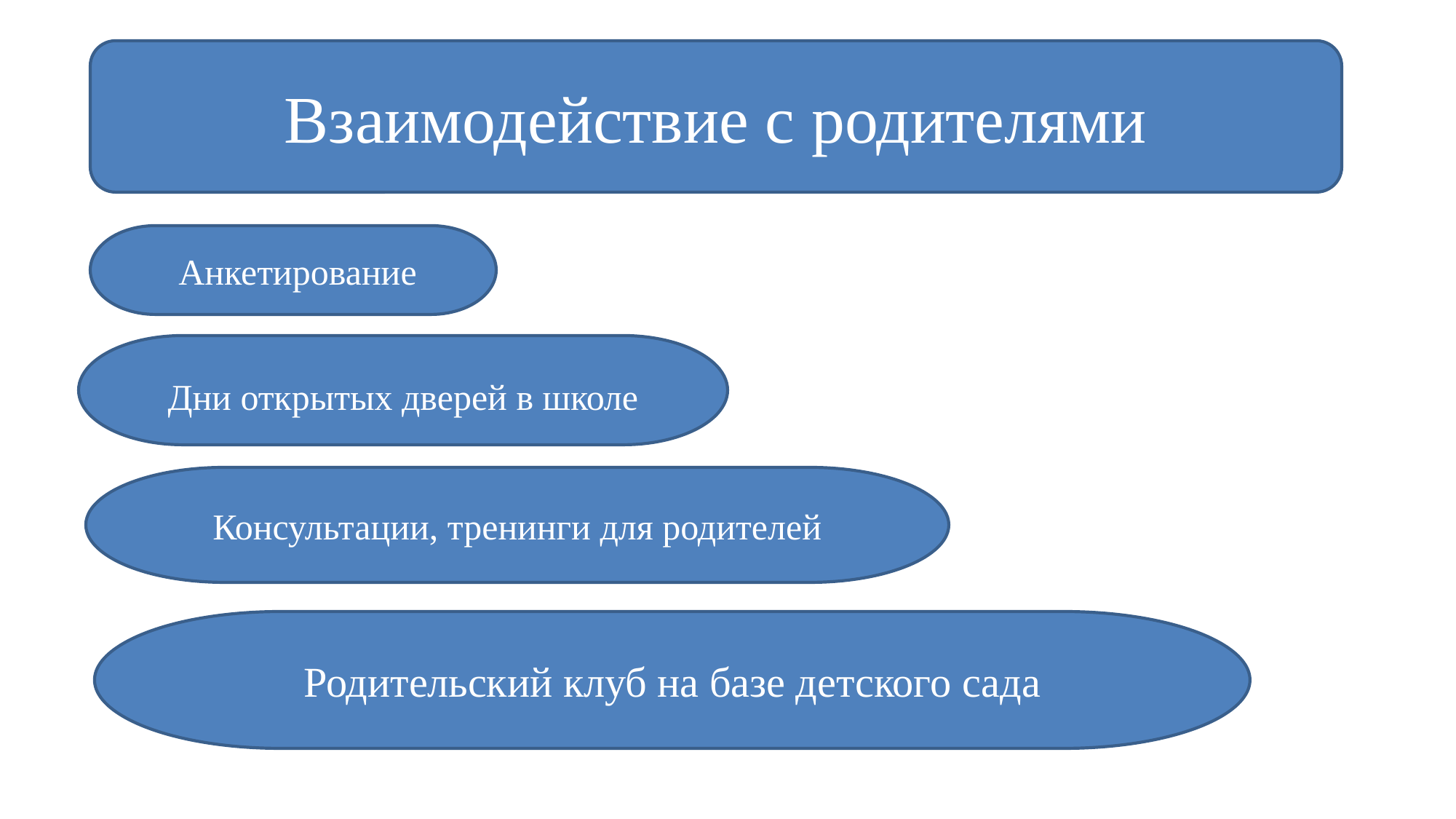

Взаимодействие с родителями
 Анкетирование

Дни открытых дверей в школе

Консультации, тренинги для родителей
Родительский клуб на базе детского сада